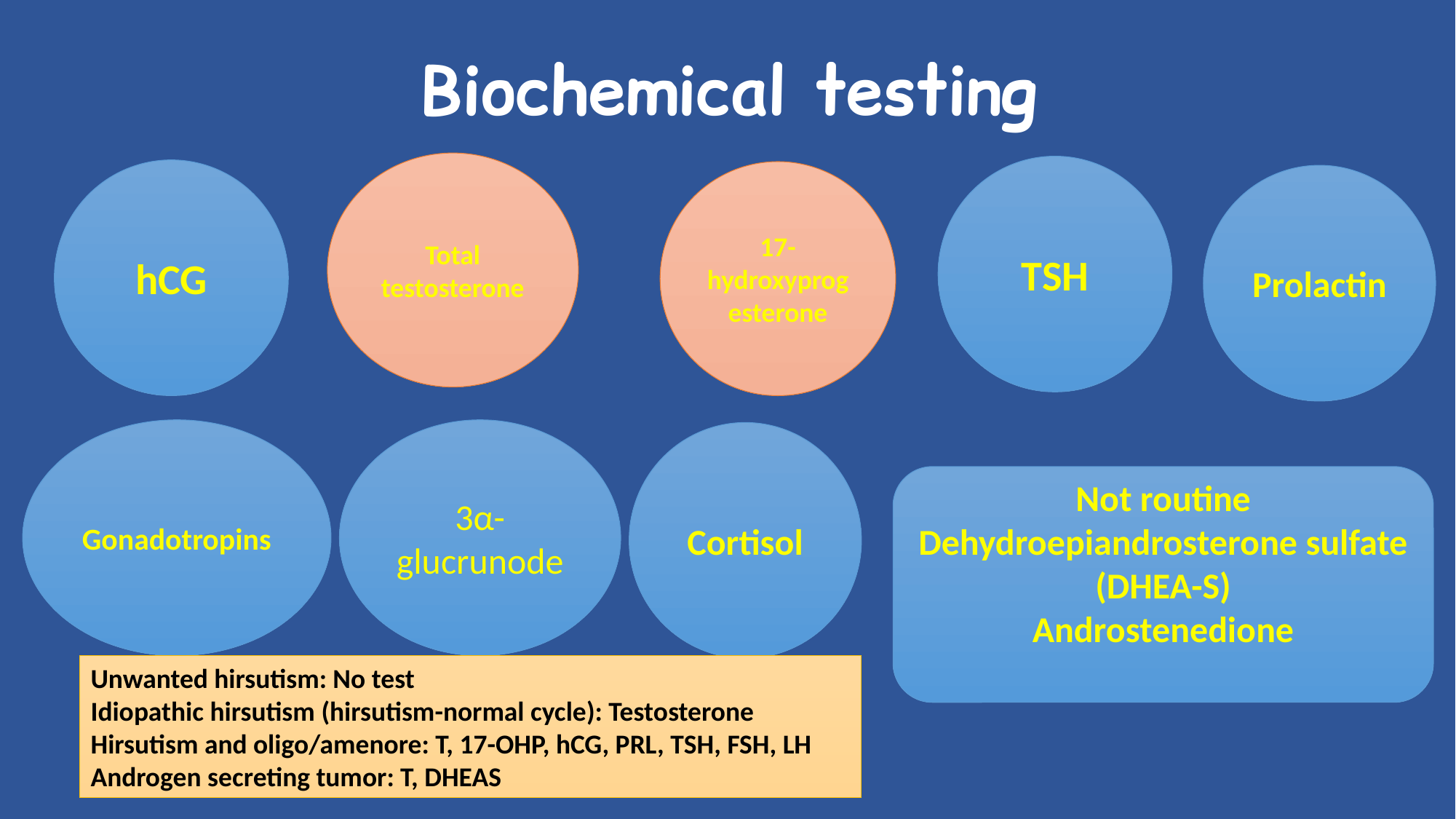

Biochemical testing
Total
testosterone
TSH
hCG
17-hydroxyprogesterone
Prolactin
Gonadotropins
3α-glucrunode
Cortisol
Not routine
Dehydroepiandrosterone sulfate (DHEA-S)
Androstenedione

Unwanted hirsutism: No test
Idiopathic hirsutism (hirsutism-normal cycle): Testosterone
Hirsutism and oligo/amenore: T, 17-OHP, hCG, PRL, TSH, FSH, LH
Androgen secreting tumor: T, DHEAS